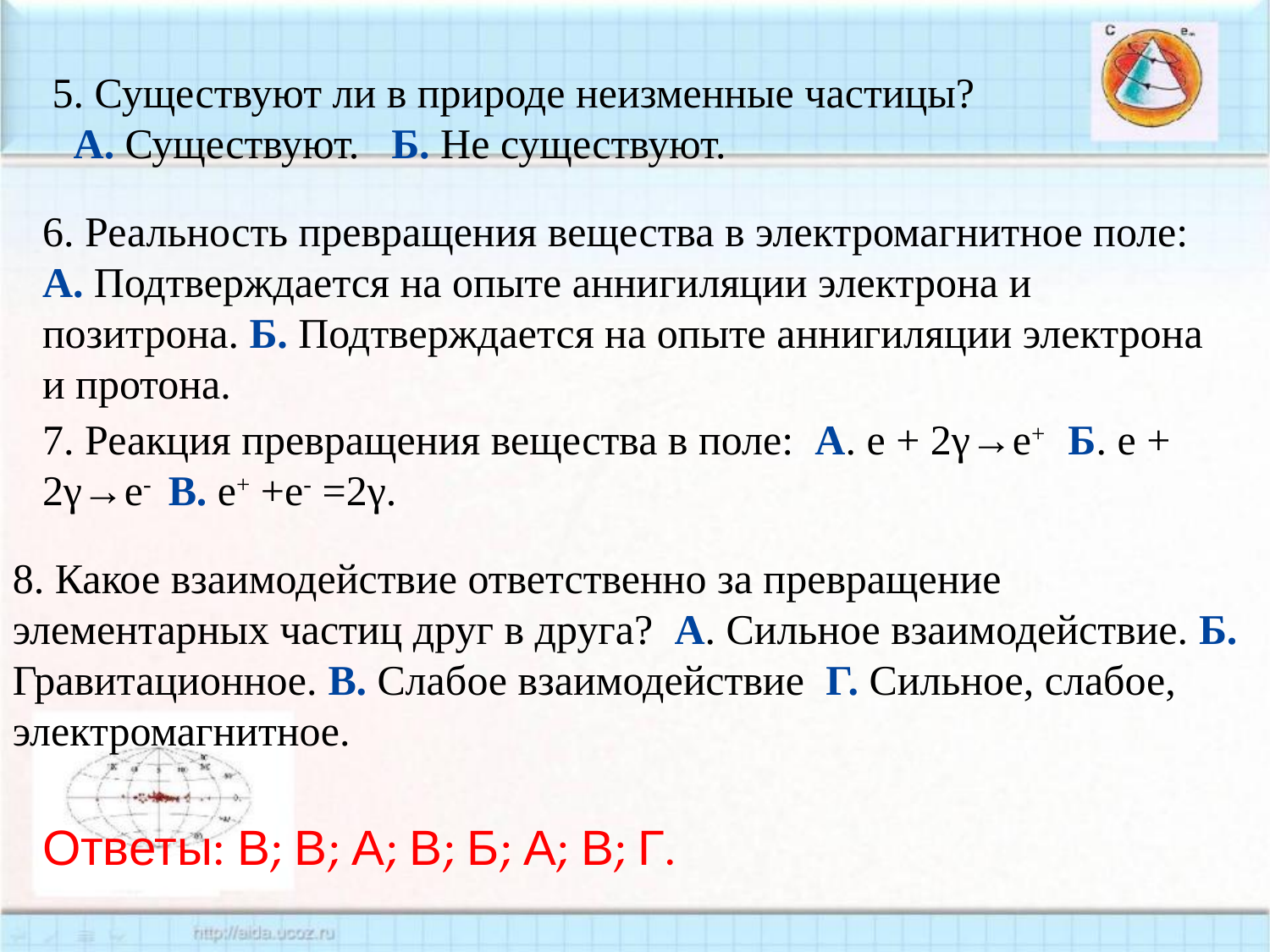

5. Существуют ли в природе неизменные частицы?
  А. Существуют.   Б. Не существуют.
6. Реальность превращения вещества в электромагнитное поле: А. Подтверждается на опыте аннигиляции электрона и позитрона. Б. Подтверждается на опыте аннигиляции электрона и протона.
7. Реакция превращения вещества в поле:  А. е + 2γ→е+   Б. е + 2γ→е-  В. е+ +е- =2γ.
8. Какое взаимодействие ответственно за превращение элементарных частиц друг в друга?  А. Сильное взаимодействие. Б. Гравитационное. В. Слабое взаимодействие  Г. Сильное, слабое, электромагнитное.
Ответы: В; В; А; В; Б; А; В; Г.